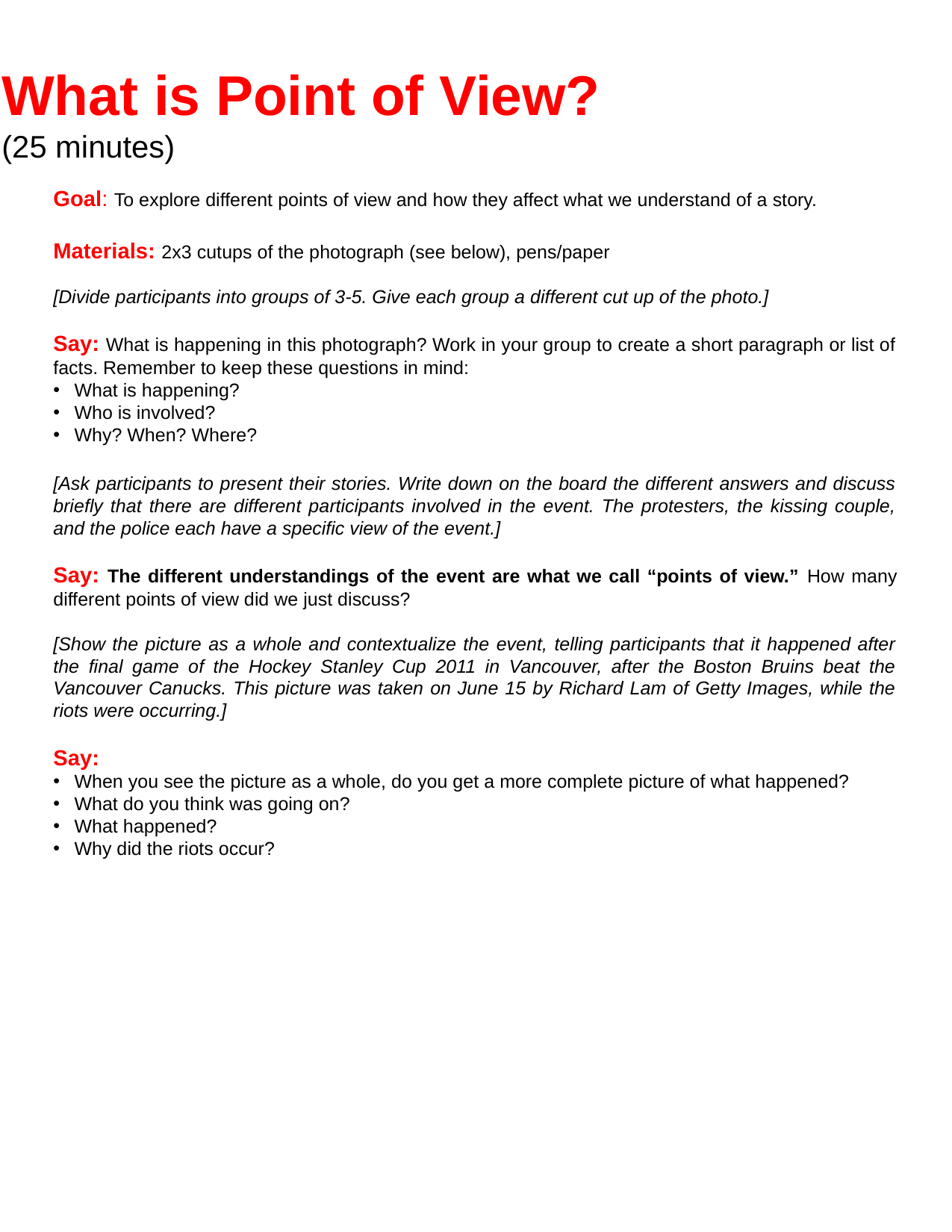

What is Point of View?
(25 minutes)
Goal: To explore different points of view and how they affect what we understand of a story.

Materials: 2x3 cutups of the photograph (see below), pens/paper

[Divide participants into groups of 3-5. Give each group a different cut up of the photo.]

Say: What is happening in this photograph? Work in your group to create a short paragraph or list of facts. Remember to keep these questions in mind:
What is happening?
Who is involved?
Why? When? Where?

[Ask participants to present their stories. Write down on the board the different answers and discuss briefly that there are different participants involved in the event. The protesters, the kissing couple, and the police each have a specific view of the event.]

Say: The different understandings of the event are what we call “points of view.” How many different points of view did we just discuss?

[Show the picture as a whole and contextualize the event, telling participants that it happened after the final game of the Hockey Stanley Cup 2011 in Vancouver, after the Boston Bruins beat the Vancouver Canucks. This picture was taken on June 15 by Richard Lam of Getty Images, while the riots were occurring.]

Say:
When you see the picture as a whole, do you get a more complete picture of what happened?
What do you think was going on?
What happened?
Why did the riots occur?